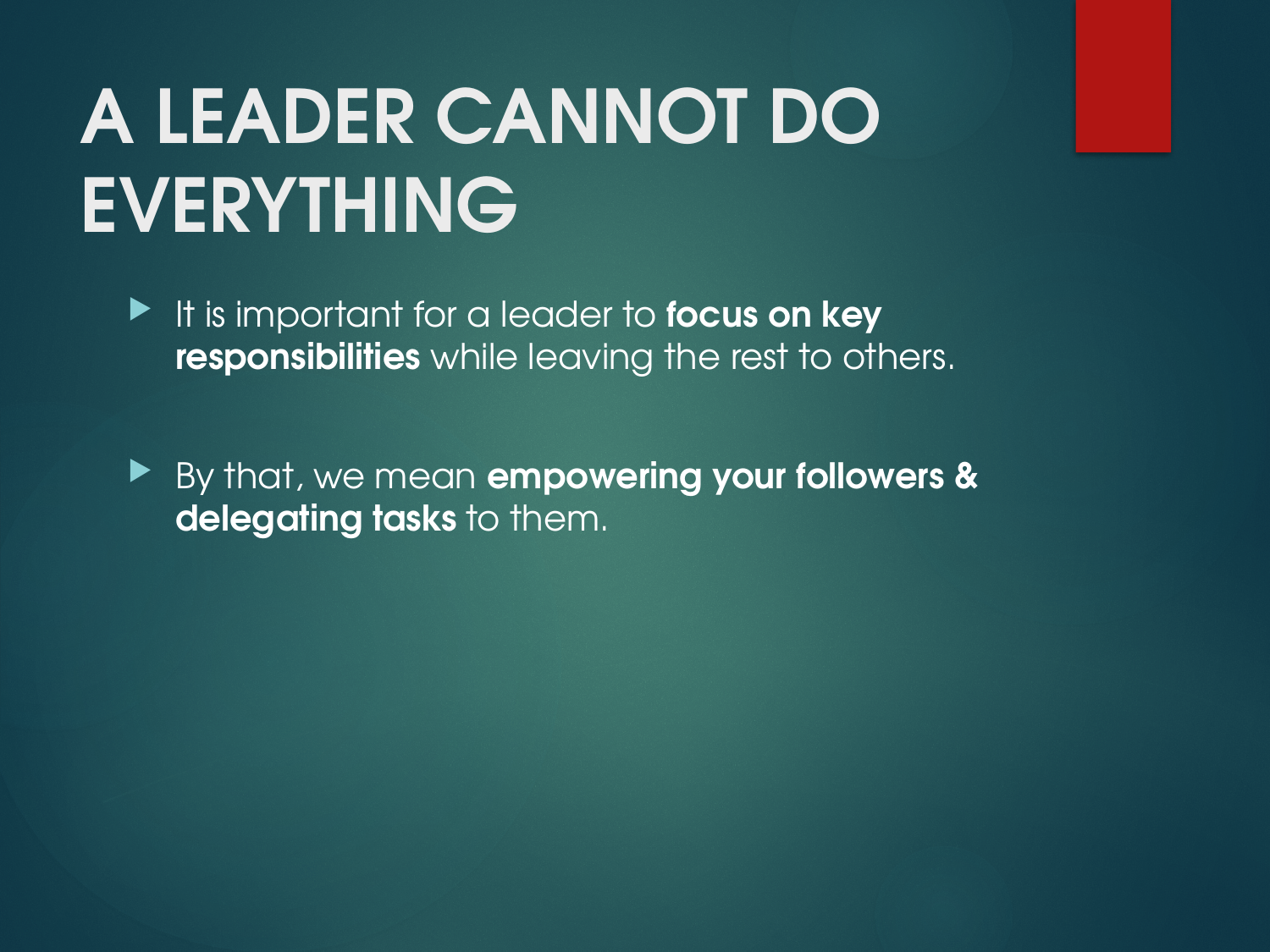

# A LEADER CANNOT DO EVERYTHING
It is important for a leader to focus on key responsibilities while leaving the rest to others.

By that, we mean empowering your followers & delegating tasks to them.